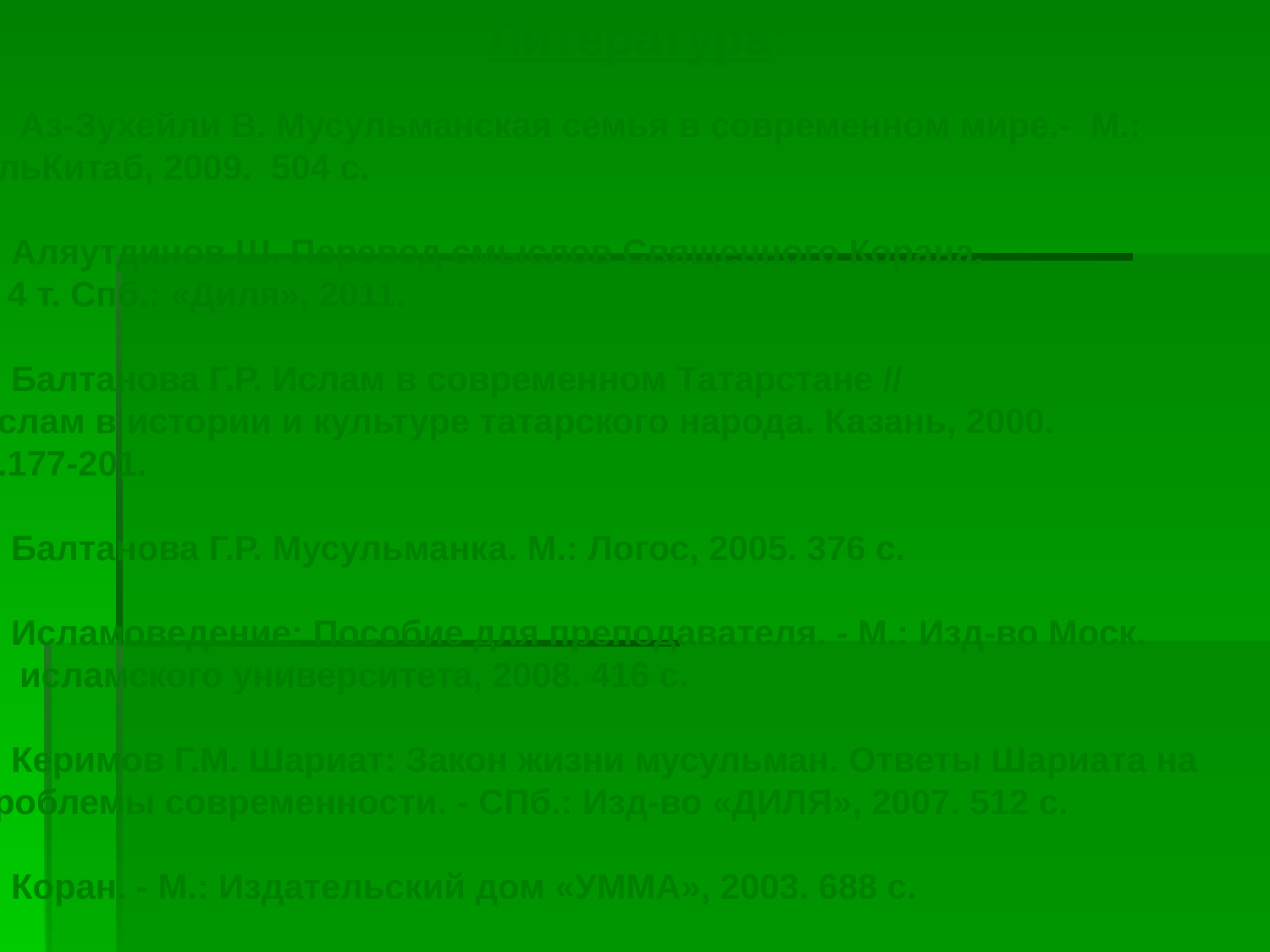

Литература:
Аз-Зухейли В. Мусульманская семья в современном мире.-  М.:
АльКитаб, 2009.  504 с.

2. Аляутдинов Ш. Перевод смыслов Священного Корана.
В 4 т. Спб.: «Диля», 2011.

3. Балтанова Г.Р. Ислам в современном Татарстане //
Ислам в истории и культуре татарского народа. Казань, 2000.
С.177-201.

4. Балтанова Г.Р. Мусульманка. М.: Логос, 2005. 376 с.

5. Исламоведение: Пособие для преподавателя. - М.: Изд-во Моск.
исламского университета, 2008. 416 с.

6. Керимов Г.М. Шариат: Закон жизни мусульман. Ответы Шариата на
проблемы современности. - СПб.: Изд-во «ДИЛЯ», 2007. 512 с.

7. Коран. - М.: Издательский дом «УММА», 2003. 688 с.